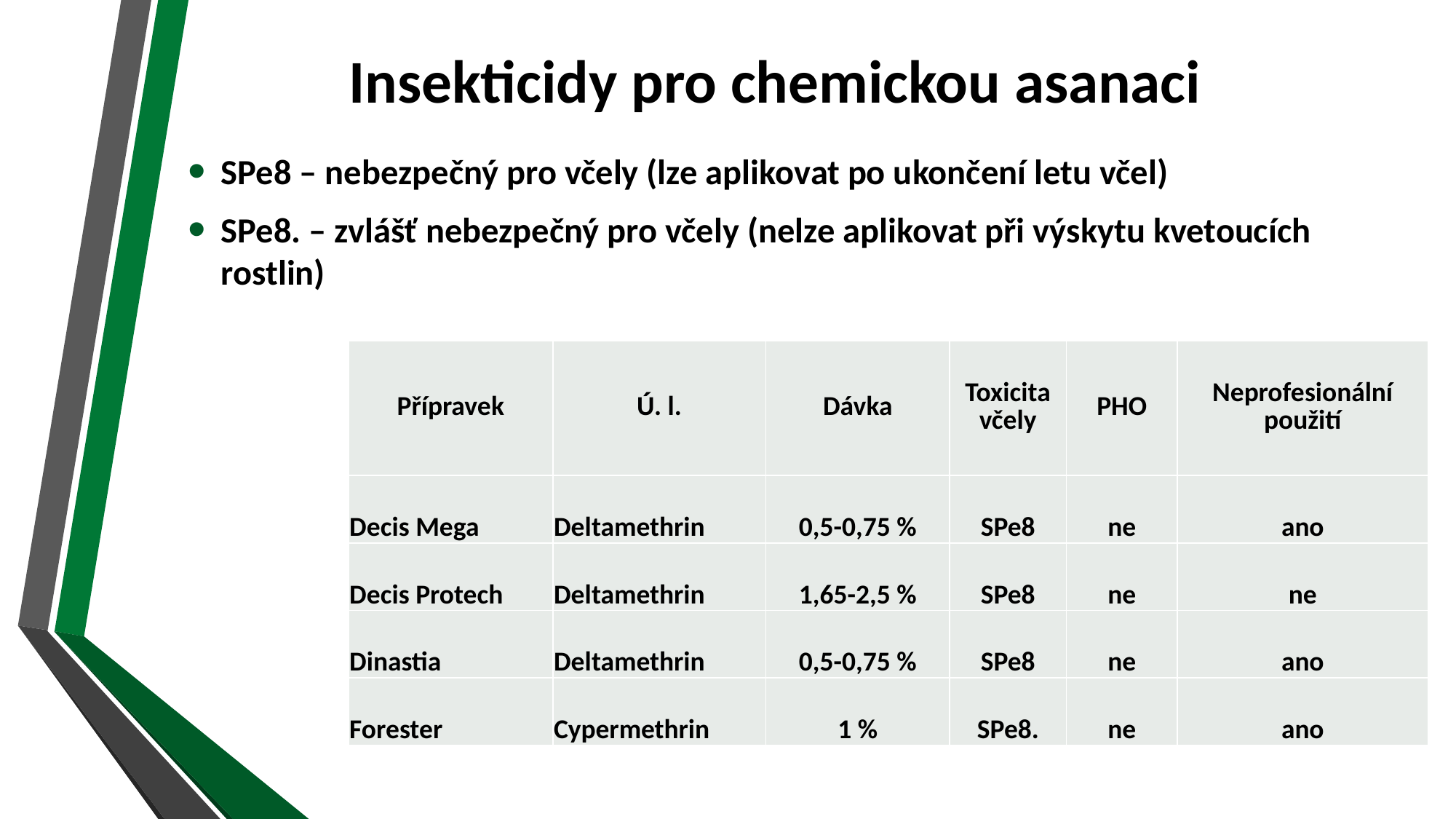

# Insekticidy pro chemickou asanaci
SPe8 – nebezpečný pro včely (lze aplikovat po ukončení letu včel)
SPe8. – zvlášť nebezpečný pro včely (nelze aplikovat při výskytu kvetoucích rostlin)
| Přípravek | Ú. l. | Dávka | Toxicita včely | PHO | Neprofesionální použití |
| --- | --- | --- | --- | --- | --- |
| Decis Mega | Deltamethrin | 0,5-0,75 % | SPe8 | ne | ano |
| Decis Protech | Deltamethrin | 1,65-2,5 % | SPe8 | ne | ne |
| Dinastia | Deltamethrin | 0,5-0,75 % | SPe8 | ne | ano |
| Forester | Cypermethrin | 1 % | SPe8. | ne | ano |